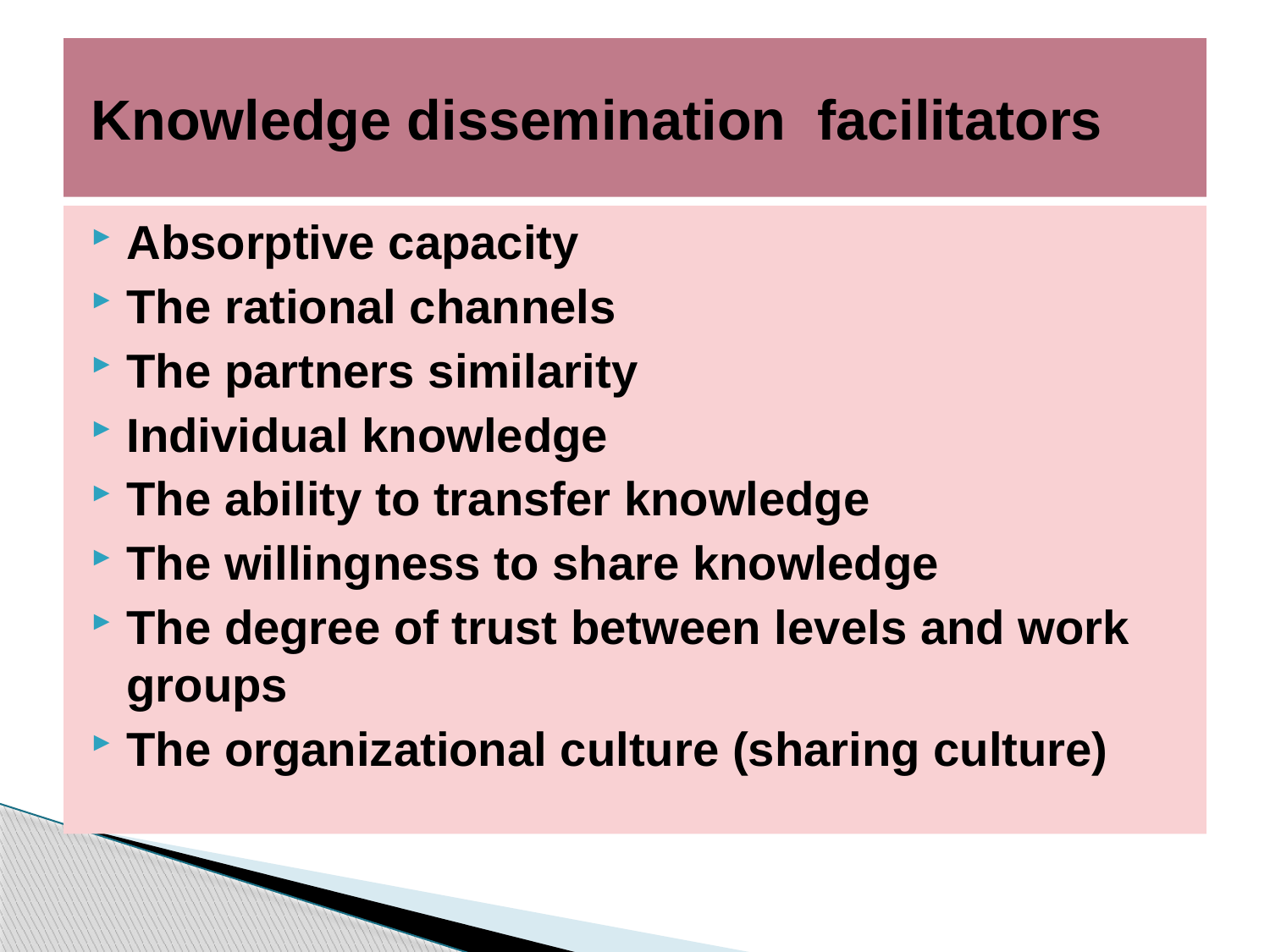

# Knowledge dissemination  facilitators
Absorptive capacity
The rational channels
The partners similarity
Individual knowledge
The ability to transfer knowledge
The willingness to share knowledge
The degree of trust between levels and work groups
The organizational culture (sharing culture)